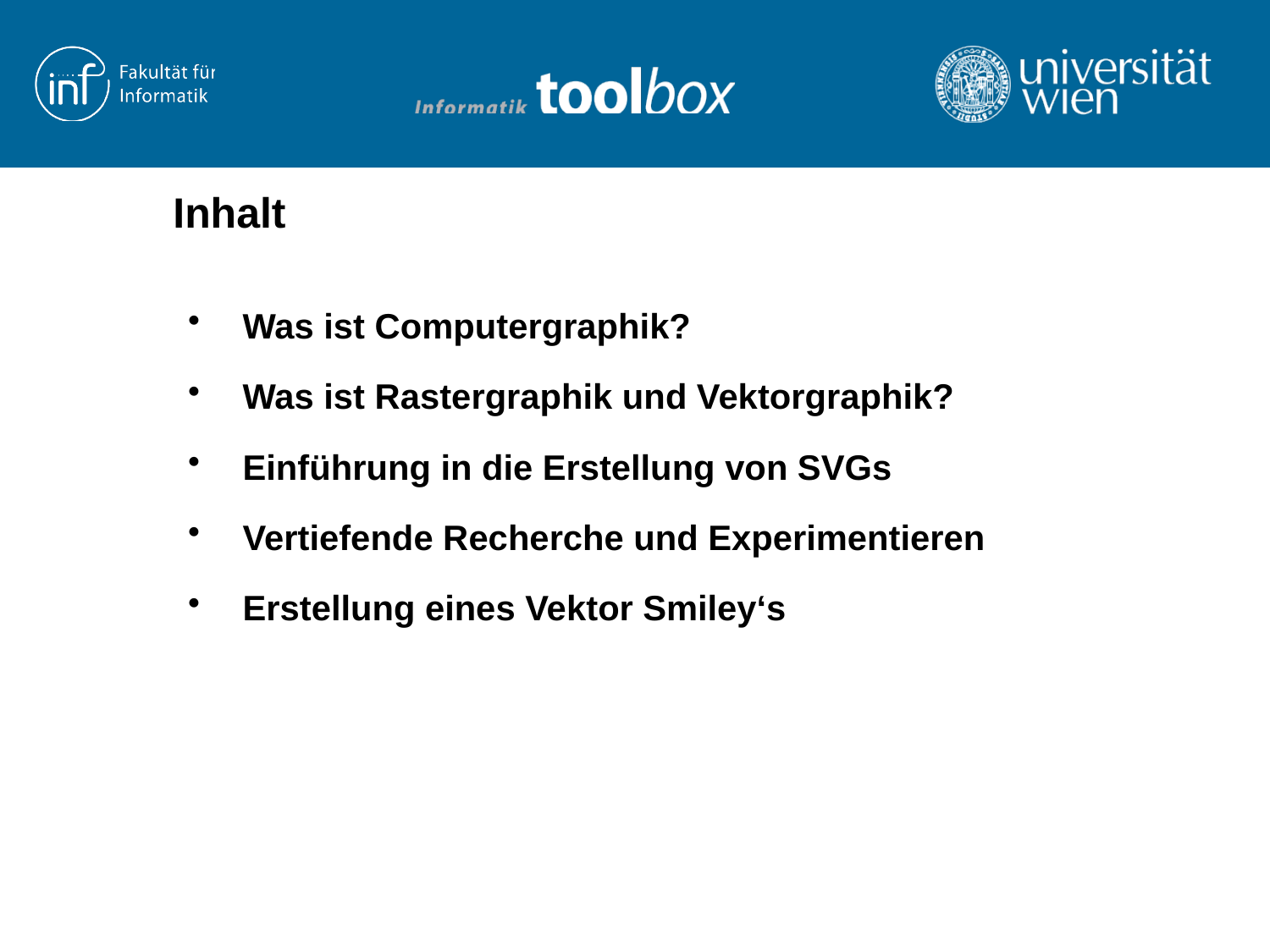

# Inhalt
 Was ist Computergraphik?
 Was ist Rastergraphik und Vektorgraphik?
 Einführung in die Erstellung von SVGs
 Vertiefende Recherche und Experimentieren
 Erstellung eines Vektor Smiley‘s